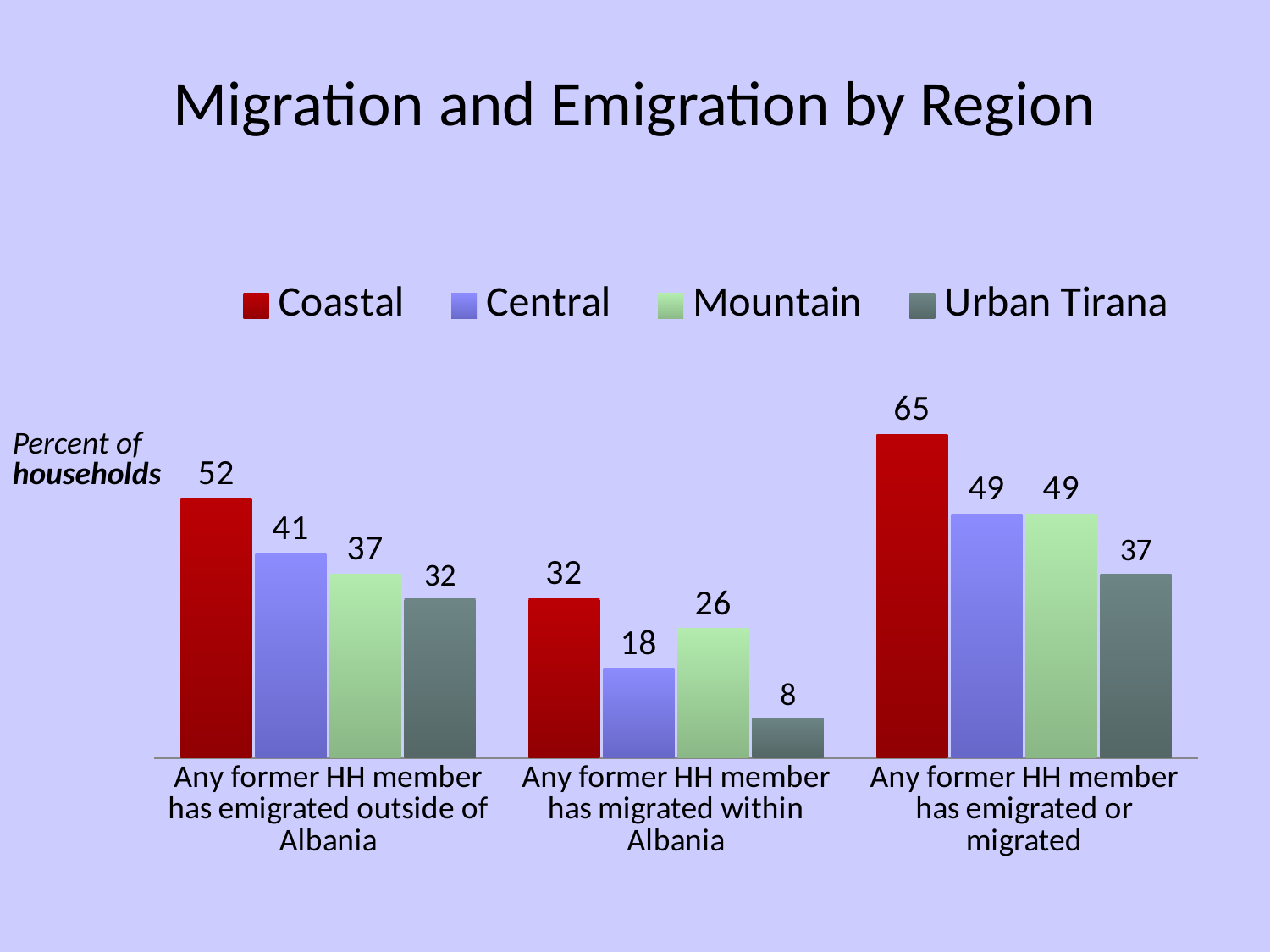

# Migration and Emigration by Region

### Chart

| Category | Coastal | Central | Mountain | Urban Tirana |
|---|---|---|---|---|
| Any former HH member has emigrated outside of Albania | 52.0 | 41.0 | 37.0 | 32.0 |
| Any former HH member has migrated within Albania | 32.0 | 18.0 | 26.0 | 8.0 |
| Any former HH member has emigrated or migrated | 65.0 | 49.0 | 49.0 | 37.0 |
Percent of households